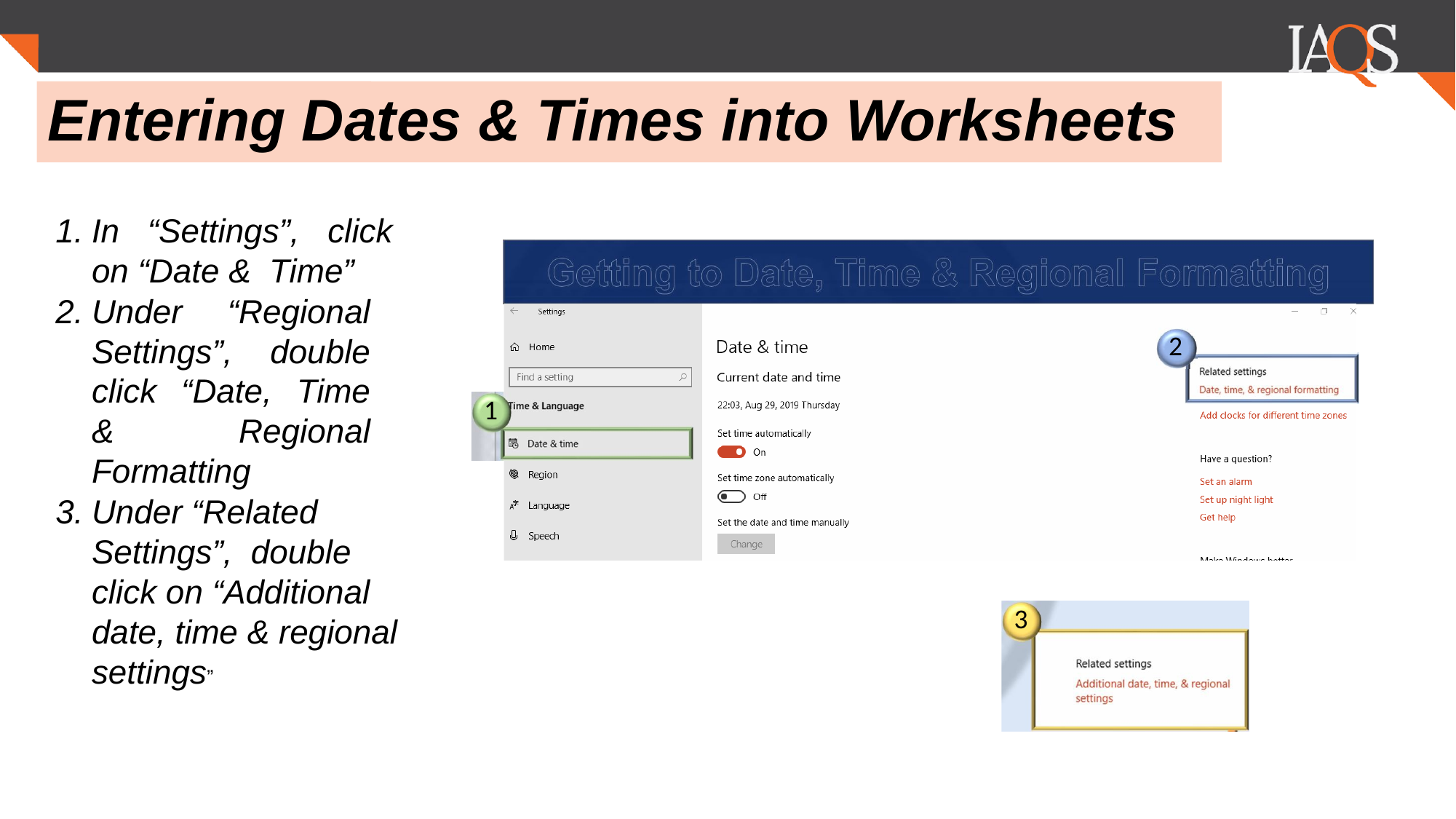

.
# Entering Dates & Times into Worksheets

In “Settings”, click on “Date &  Time”
Under “Regional Settings”,  double click “Date, Time &  Regional Formatting
Under “Related Settings”,  double click on “Additional  date, time & regional settings”

  2

  1
  3